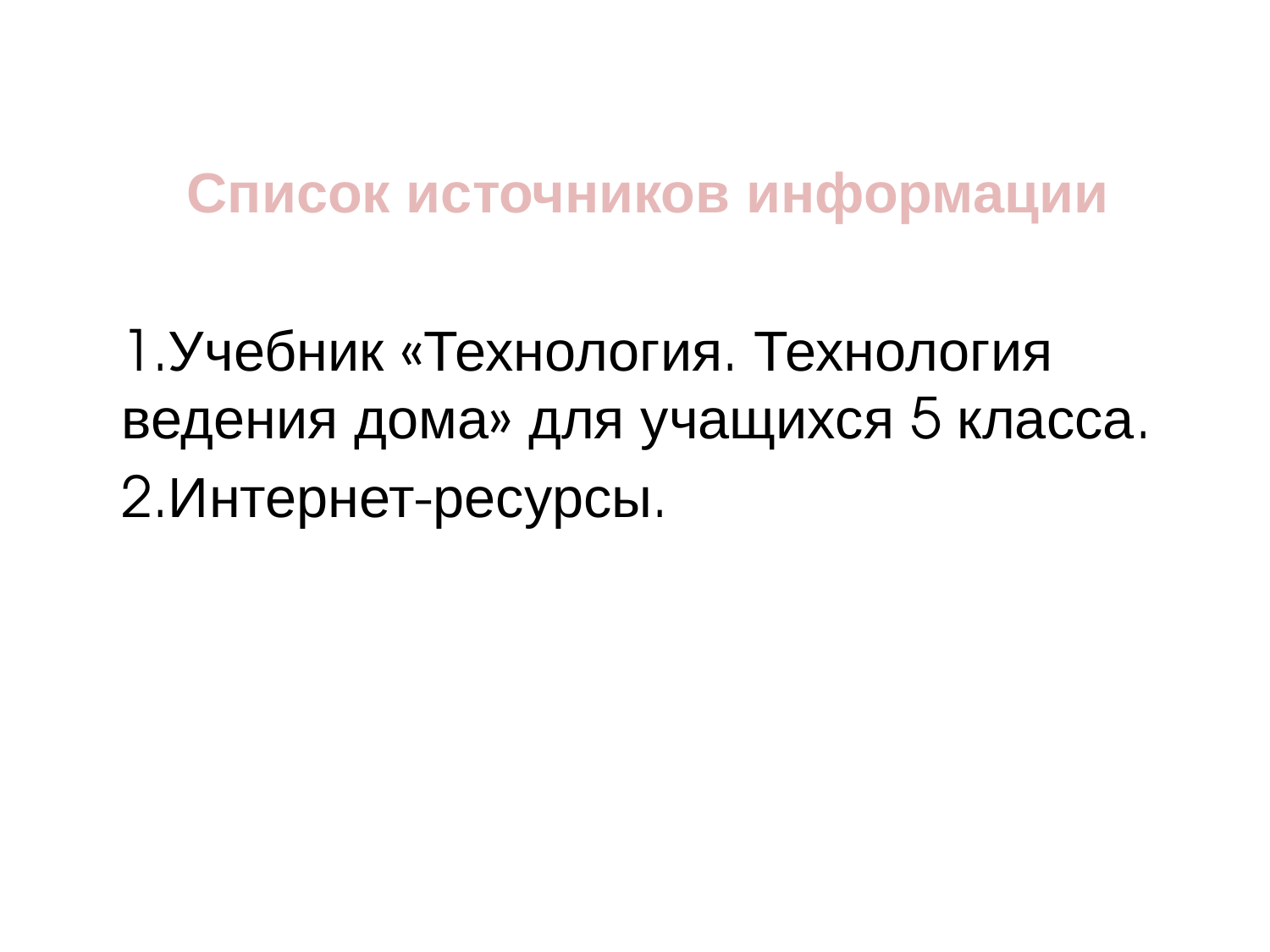

Список источников информации

1.Учебник «Технология. Технология ведения дома» для учащихся 5 класса.
2.Интернет-ресурсы.